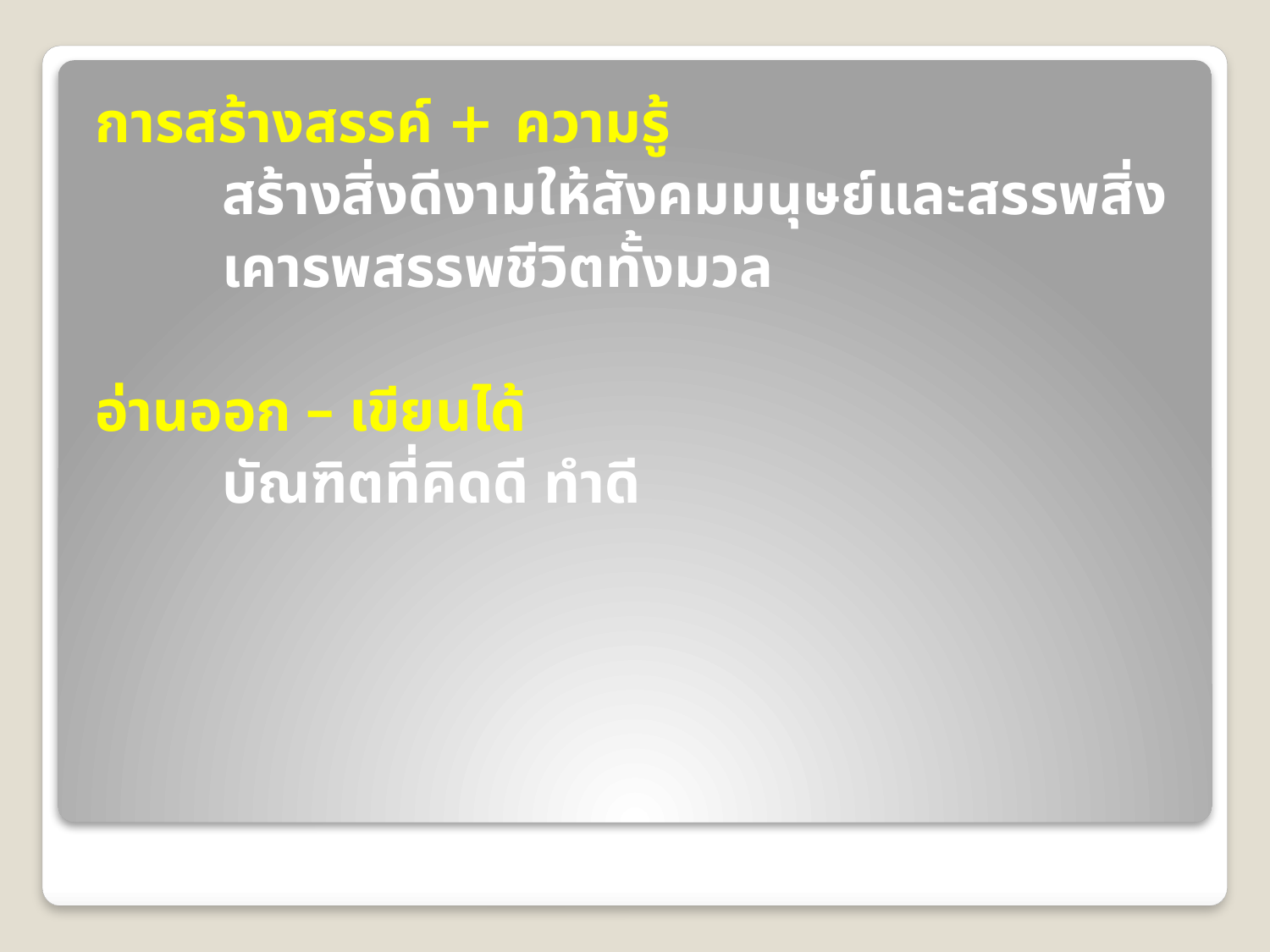

การสร้างสรรค์ + ความรู้
	สร้างสิ่งดีงามให้สังคมมนุษย์และสรรพสิ่ง
	เคารพสรรพชีวิตทั้งมวล

อ่านออก – เขียนได้
	บัณฑิตที่คิดดี ทำดี